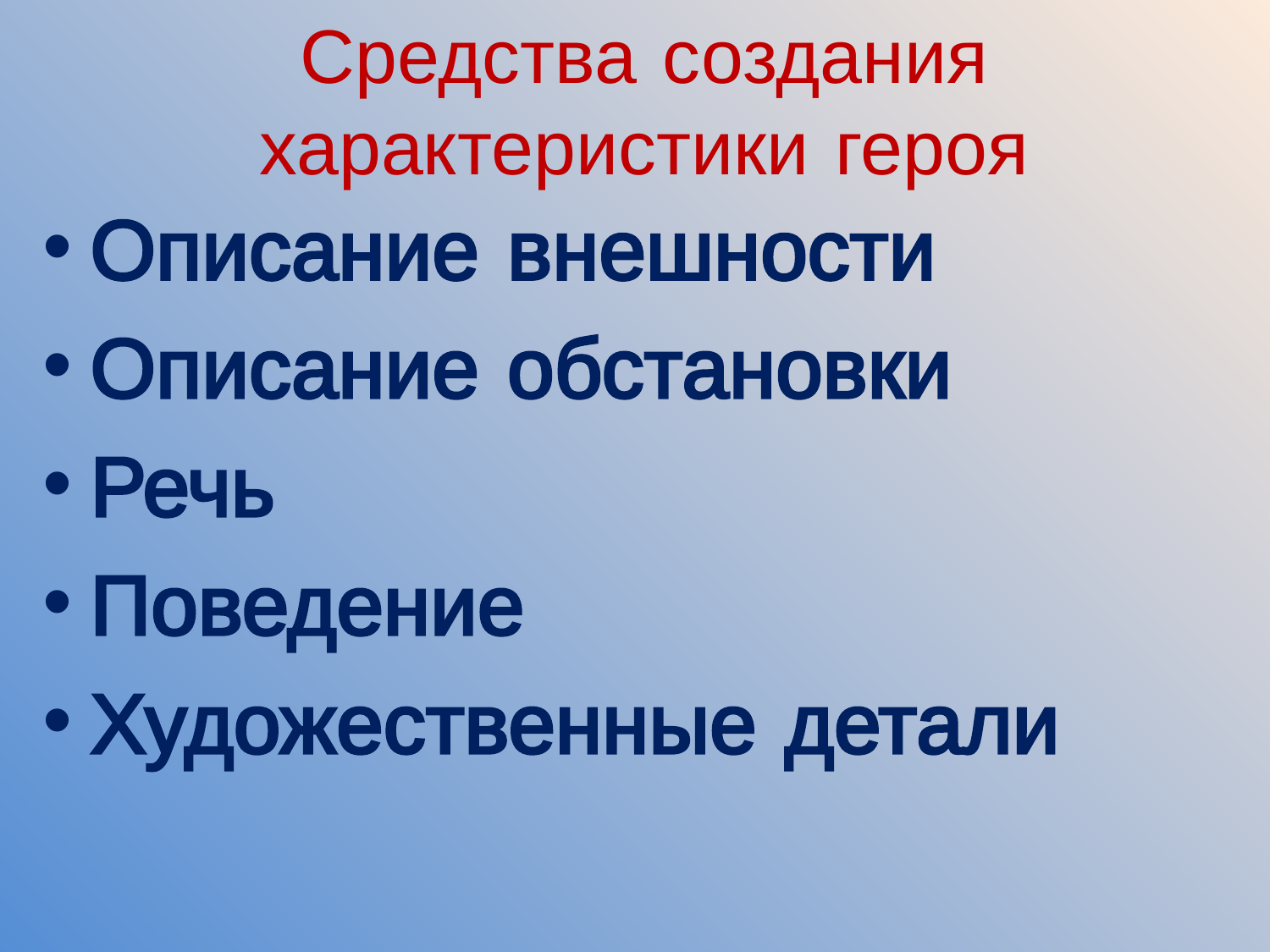

# Средства создания характеристики героя
Описание внешности
Описание обстановки
Речь
Поведение
Художественные детали